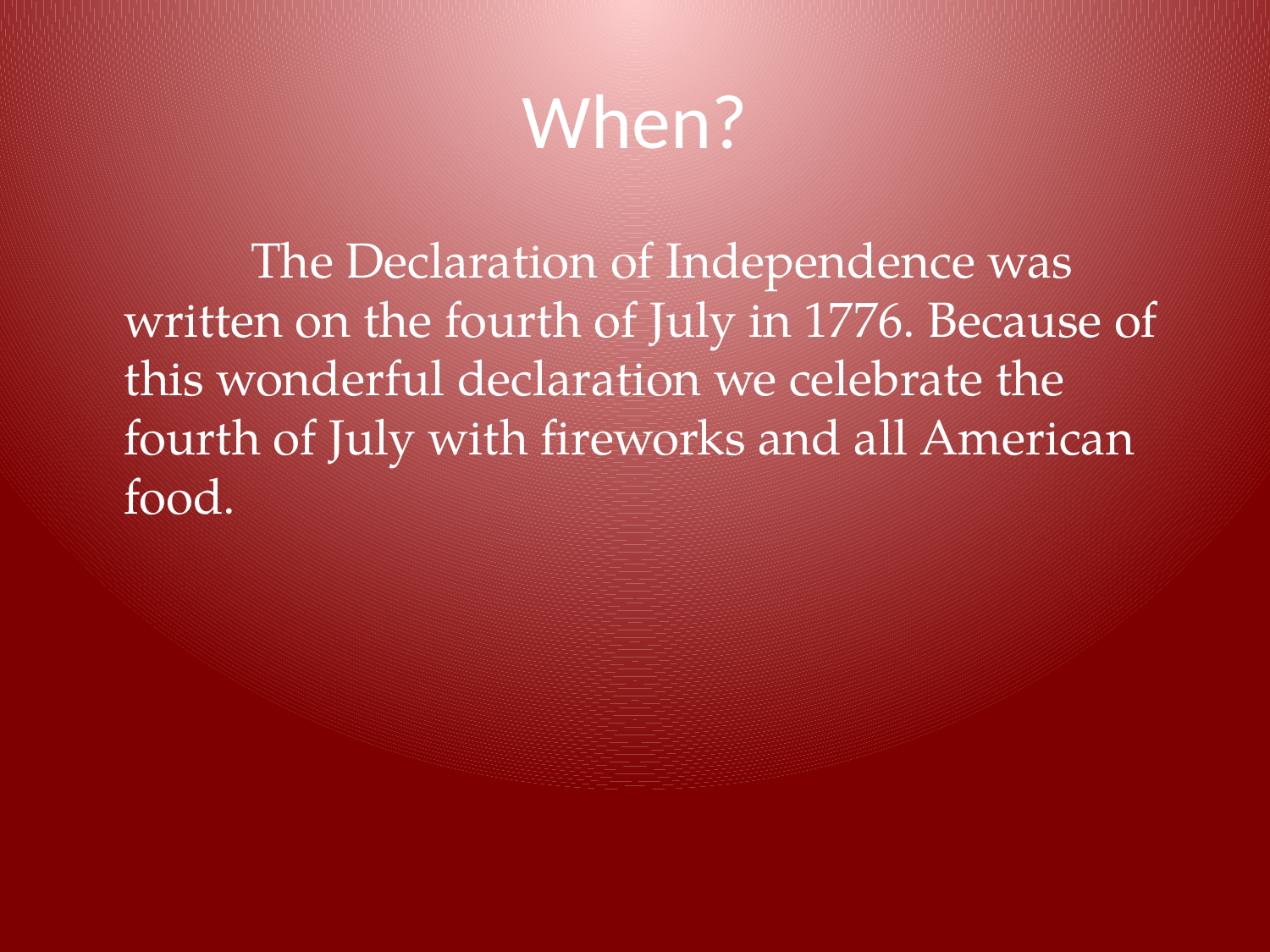

# When?
		The Declaration of Independence was written on the fourth of July in 1776. Because of this wonderful declaration we celebrate the fourth of July with fireworks and all American food.